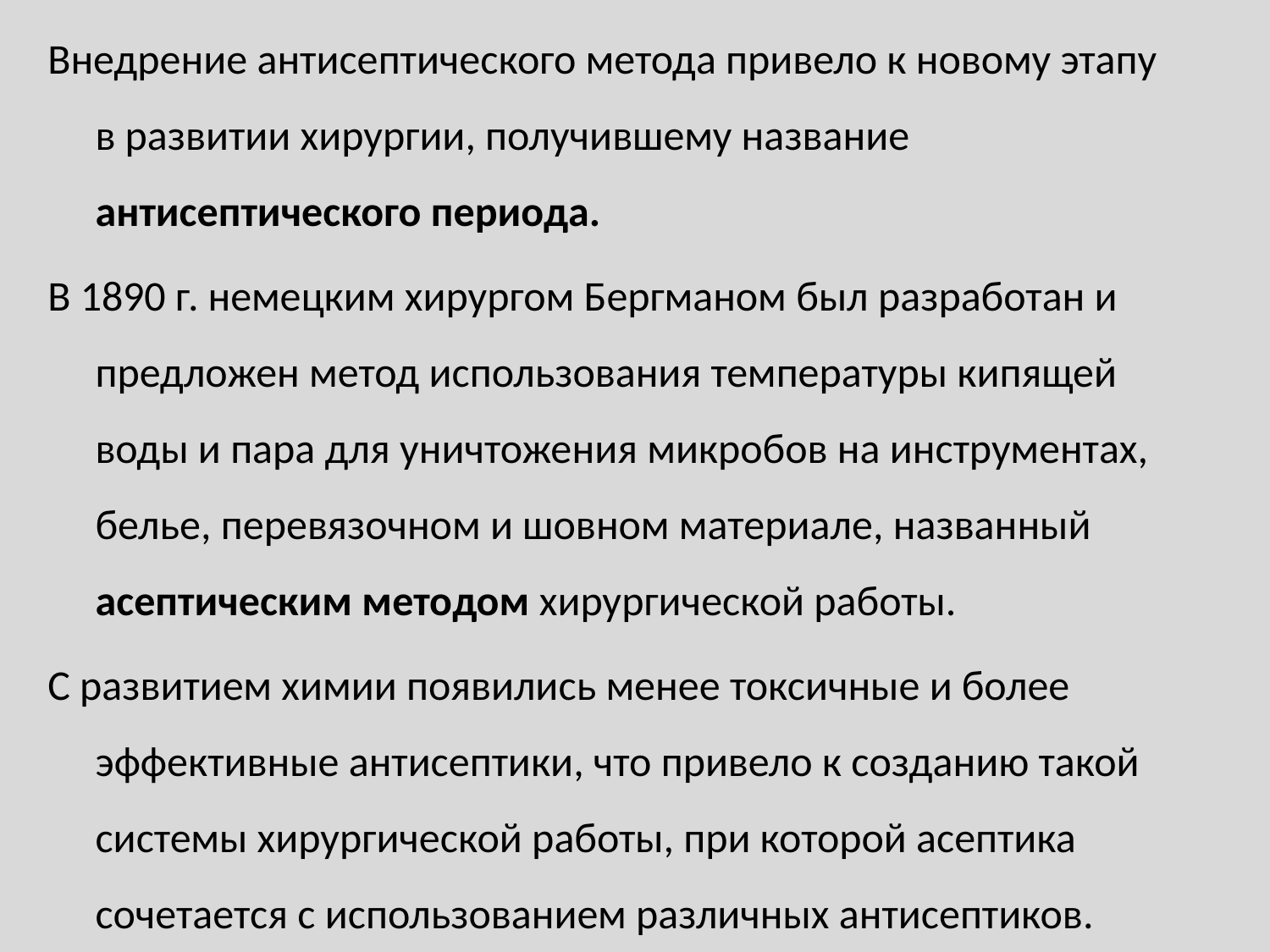

Внедрение антисептического метода привело к новому этапу в развитии хирургии, получившему название антисептического периода.
В 1890 г. немецким хирургом Бергманом был разработан и предложен метод использования температуры кипящей воды и пара для уничтожения микробов на инструментах, белье, перевязочном и шовном материале, названный асептическим методом хирургической работы.
С развитием химии появились менее токсичные и более эффективные антисептики, что привело к созданию такой системы хирургической работы, при которой асептика сочетается с использованием различных антисептиков.